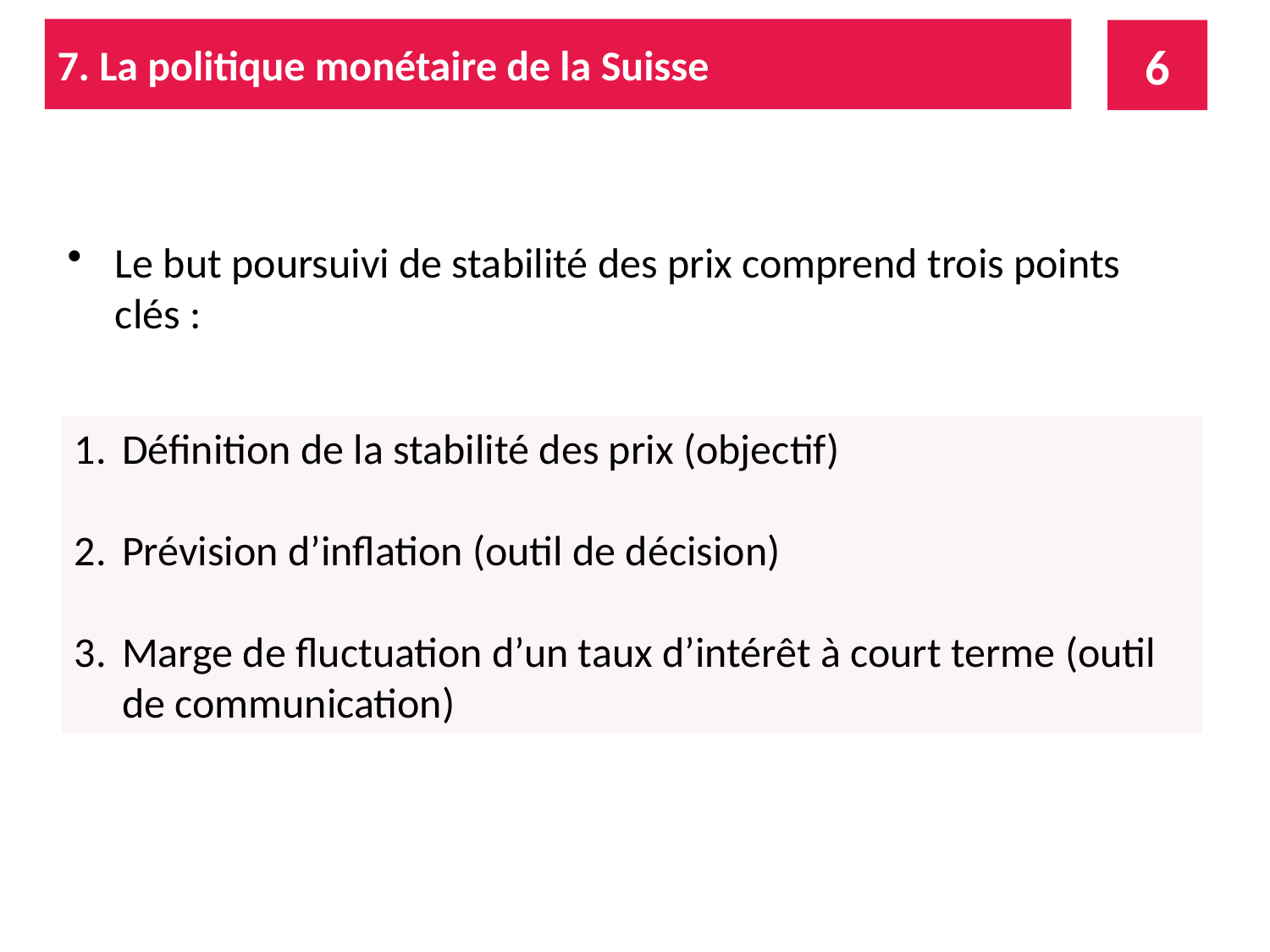

7. La politique monétaire de la Suisse
6

Le but poursuivi de stabilité des prix comprend trois points clés :

Définition de la stabilité des prix (objectif)

Prévision d’inflation (outil de décision)

3.	Marge de fluctuation d’un taux d’intérêt à court terme (outil de communication)